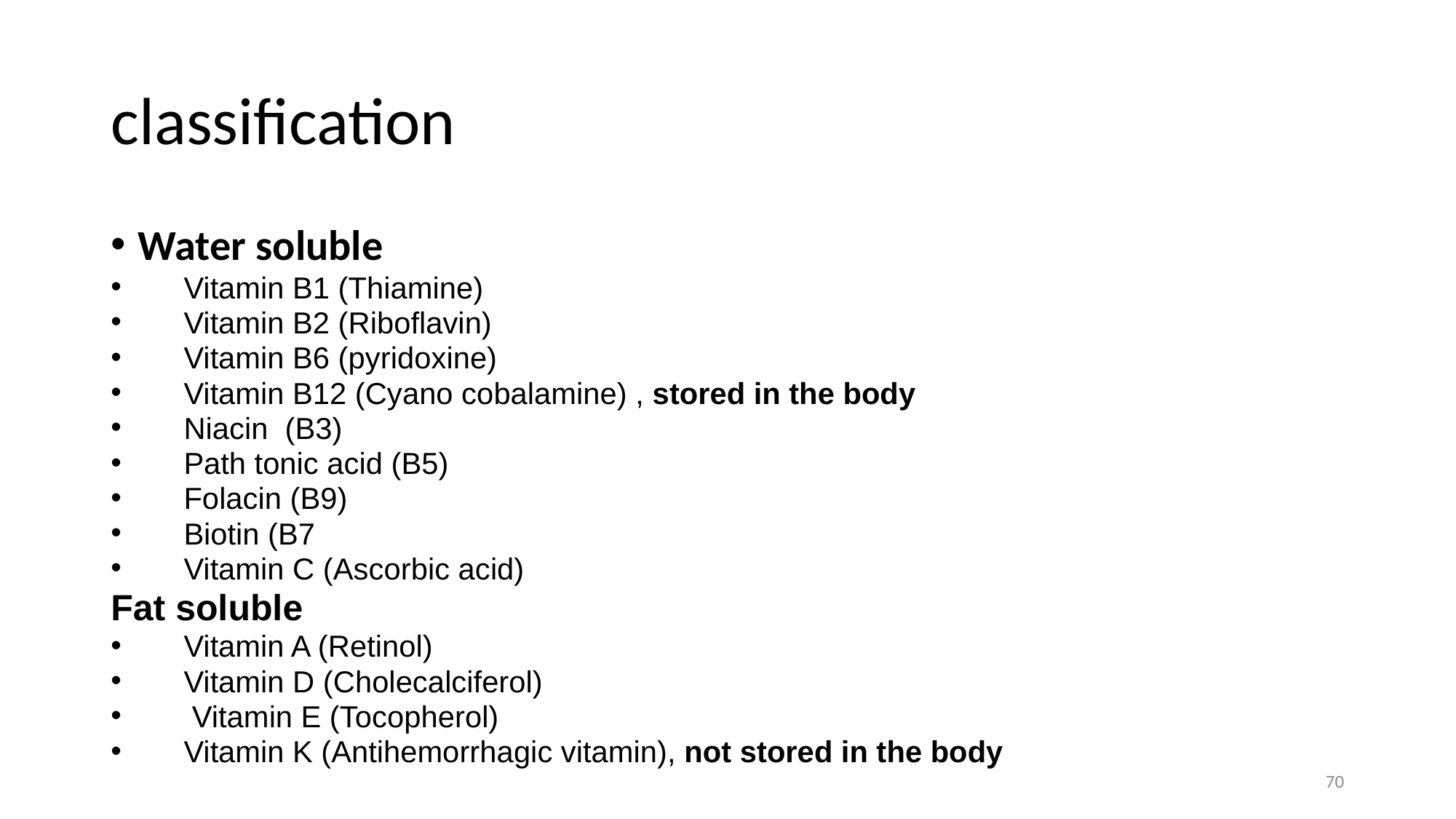

# classification
Water soluble
Vitamin B1 (Thiamine)
Vitamin B2 (Riboflavin)
Vitamin B6 (pyridoxine)
Vitamin B12 (Cyano cobalamine) , stored in the body
Niacin  (B3)
Path tonic acid (B5)
Folacin (B9)
Biotin (B7
Vitamin C (Ascorbic acid)
Fat soluble
Vitamin A (Retinol)
Vitamin D (Cholecalciferol)
 Vitamin E (Tocopherol)
Vitamin K (Antihemorrhagic vitamin), not stored in the body

70